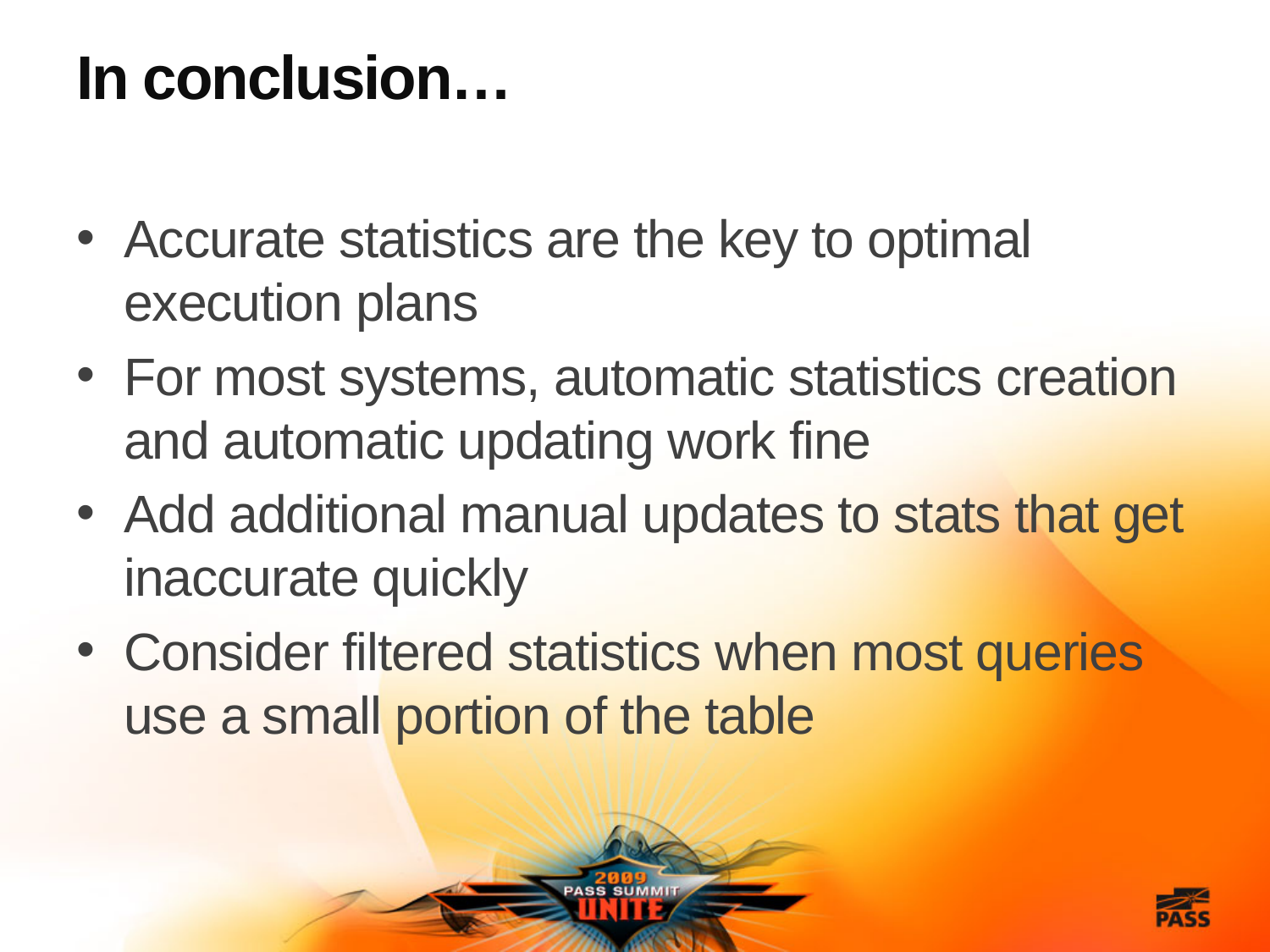

# In conclusion…
Accurate statistics are the key to optimal execution plans
For most systems, automatic statistics creation and automatic updating work fine
Add additional manual updates to stats that get inaccurate quickly
Consider filtered statistics when most queries use a small portion of the table